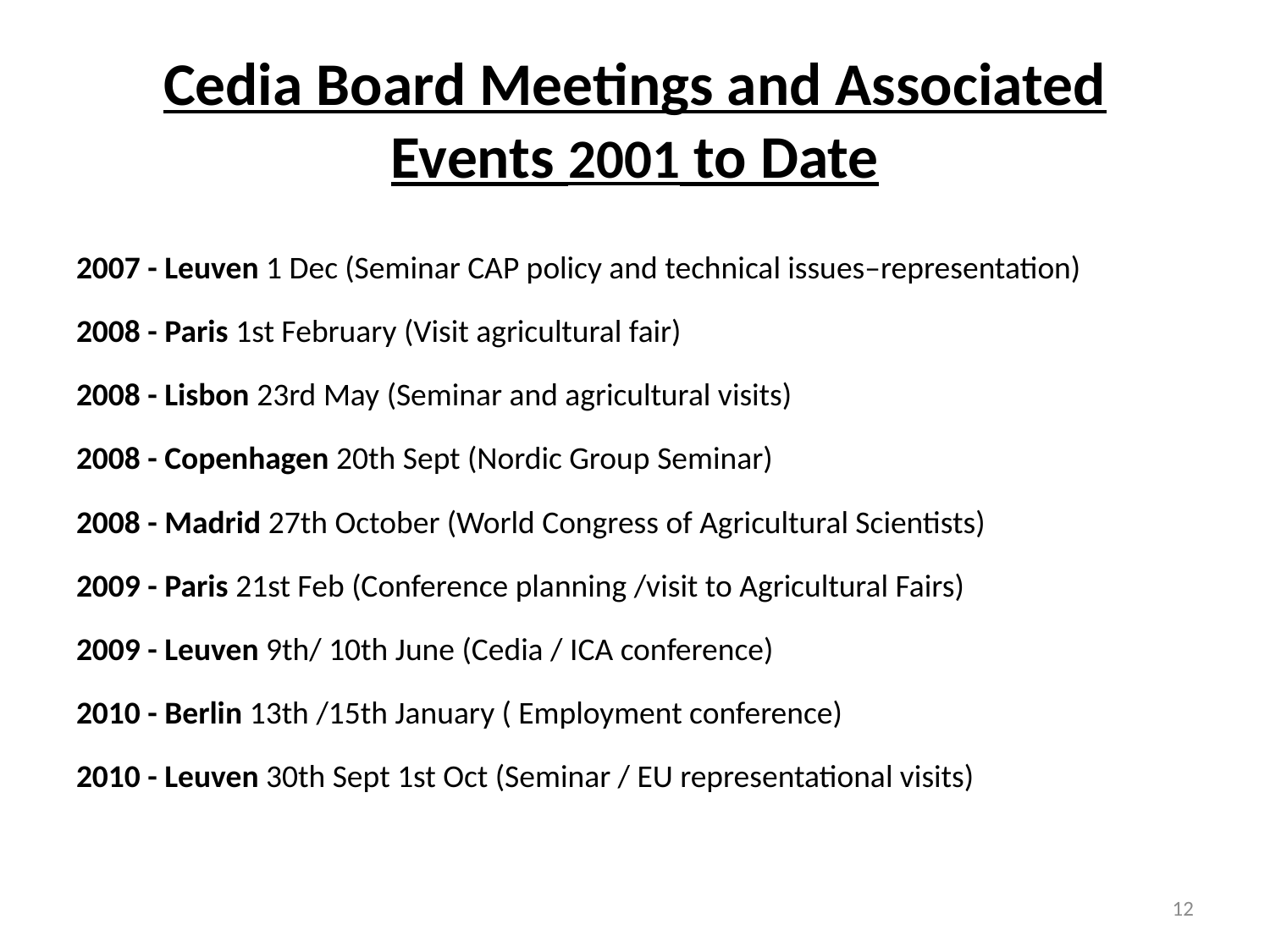

# Cedia Board Meetings and Associated Events 2001 to Date
2007 - Leuven 1 Dec (Seminar CAP policy and technical issues–representation)
2008 - Paris 1st February (Visit agricultural fair)
2008 - Lisbon 23rd May (Seminar and agricultural visits)
2008 - Copenhagen 20th Sept (Nordic Group Seminar)
2008 - Madrid 27th October (World Congress of Agricultural Scientists)
2009 - Paris 21st Feb (Conference planning /visit to Agricultural Fairs)
2009 - Leuven 9th/ 10th June (Cedia / ICA conference)
2010 - Berlin 13th /15th January ( Employment conference)
2010 - Leuven 30th Sept 1st Oct (Seminar / EU representational visits)

12